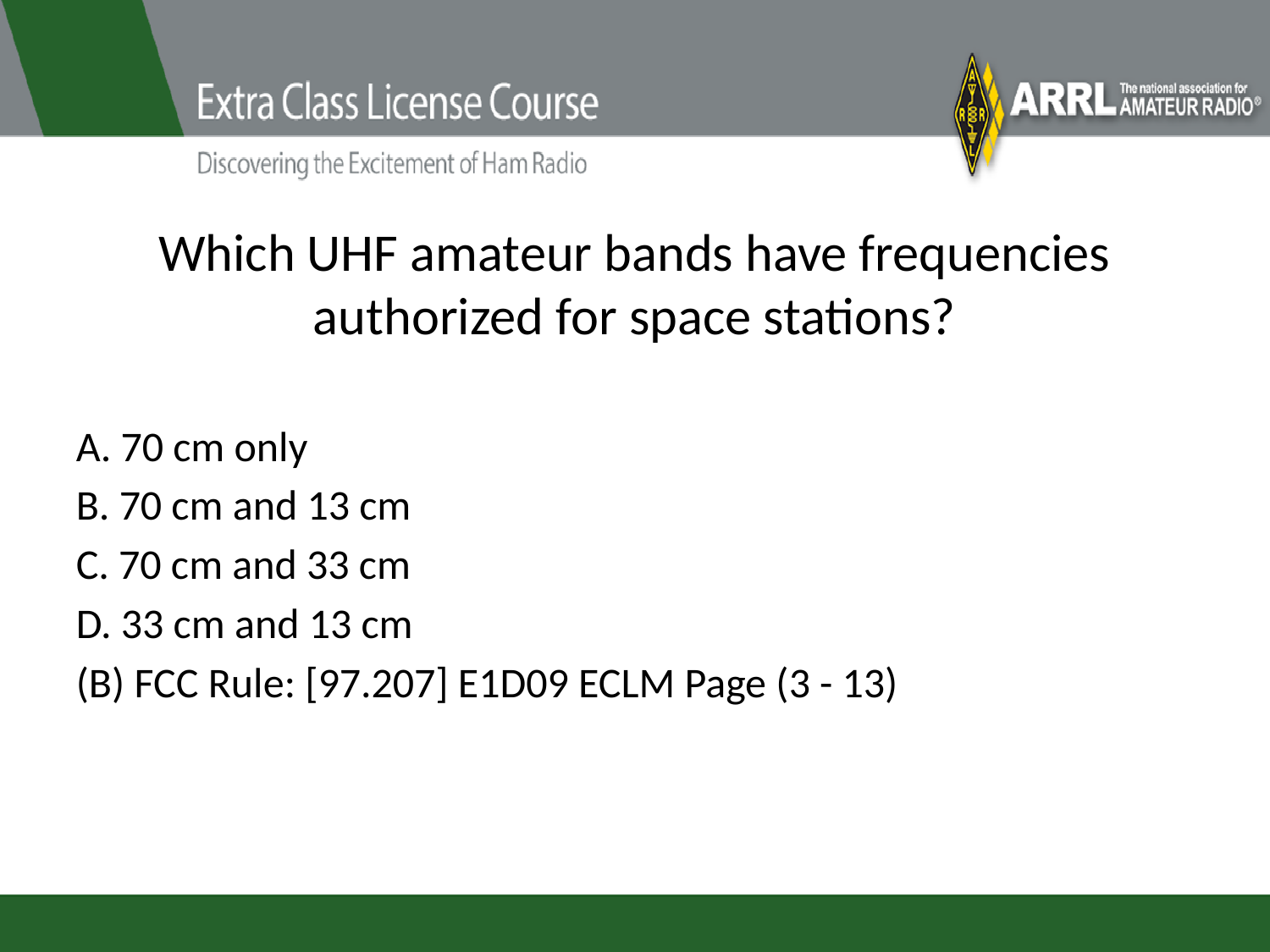

# Which UHF amateur bands have frequencies authorized for space stations?
A. 70 cm only
B. 70 cm and 13 cm
C. 70 cm and 33 cm
D. 33 cm and 13 cm
(B) FCC Rule: [97.207] E1D09 ECLM Page (3 - 13)